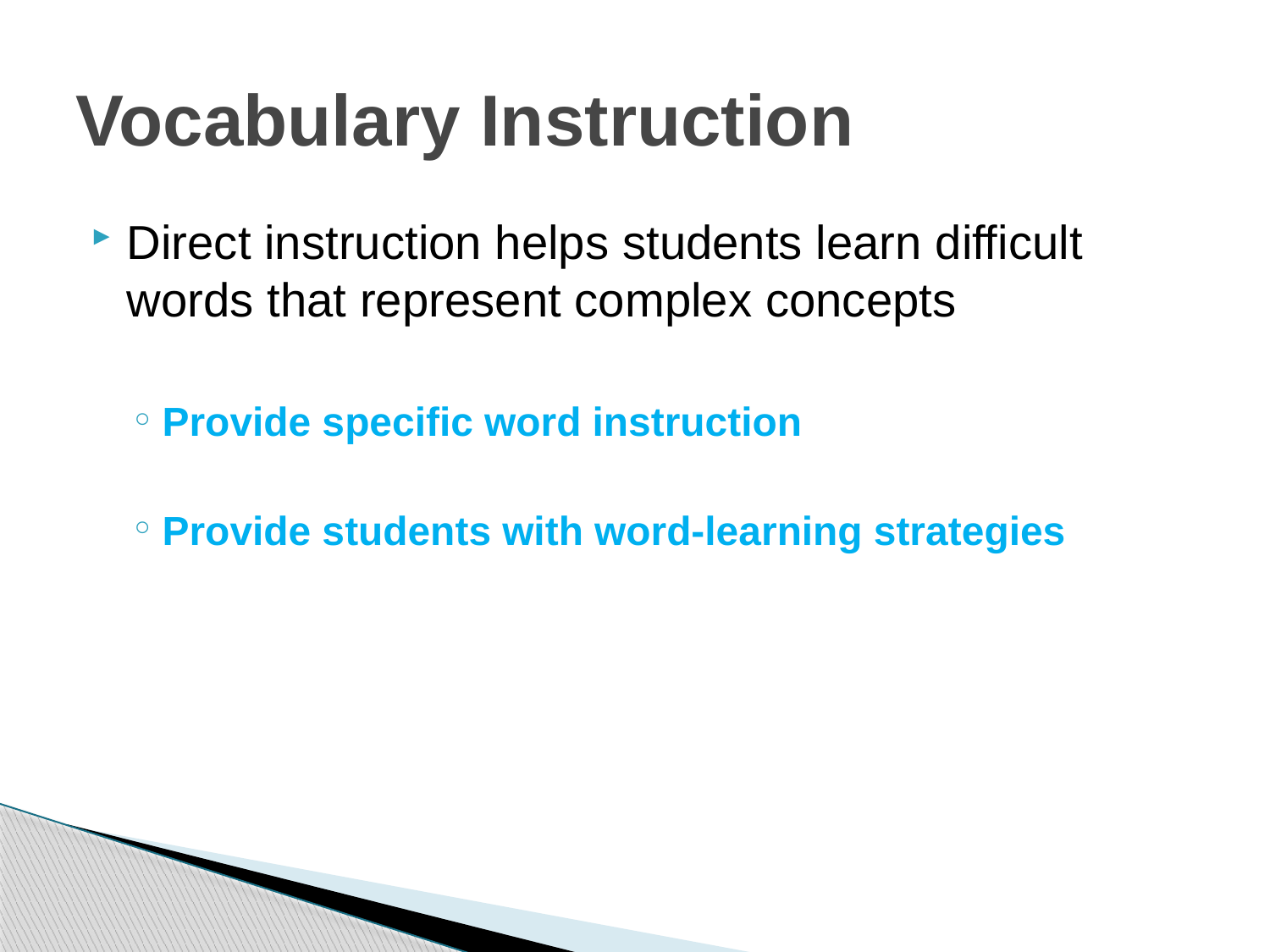

# Vocabulary Instruction
Direct instruction helps students learn difficult words that represent complex concepts

Provide specific word instruction

Provide students with word-learning strategies